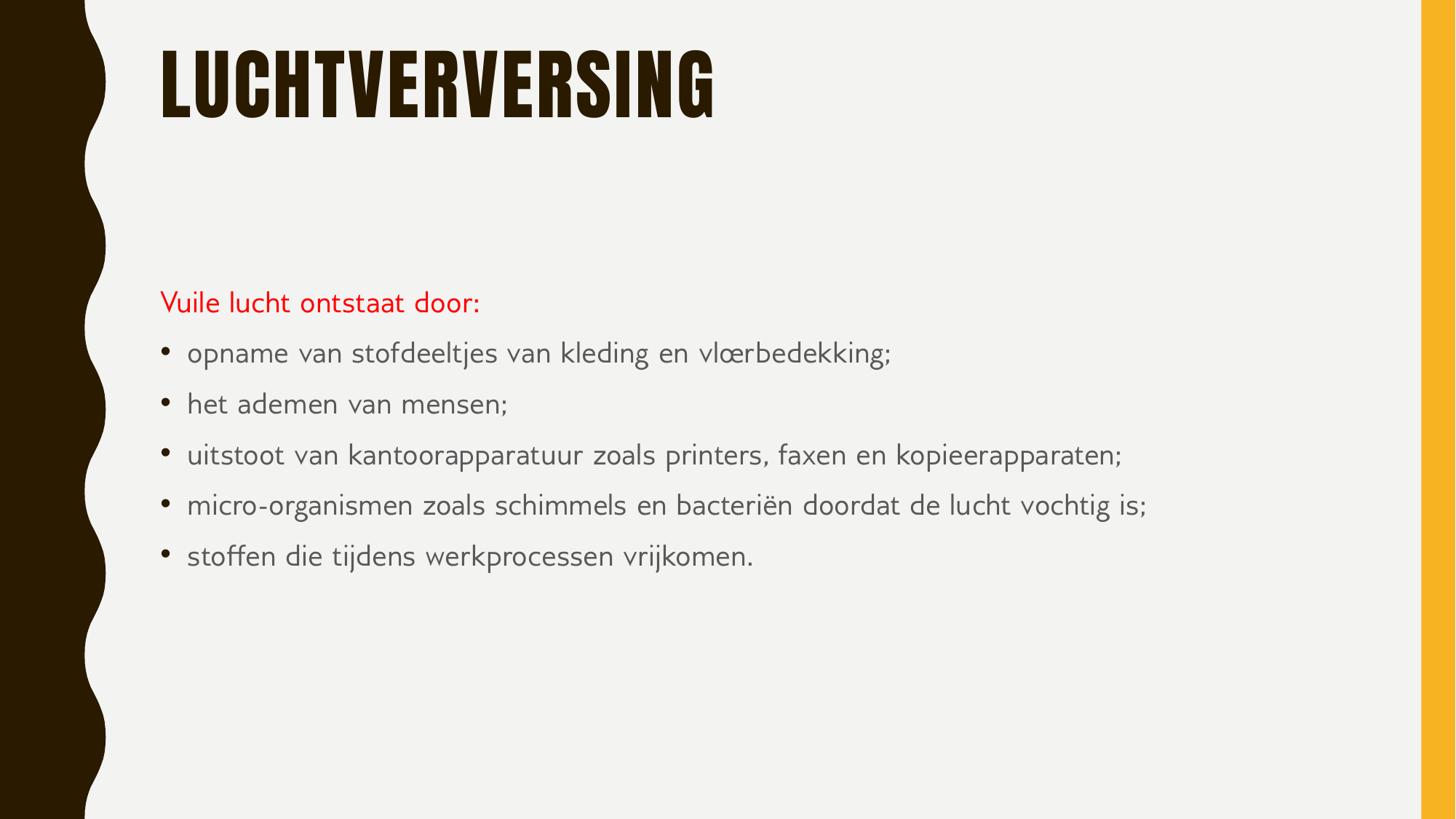

# Luchtverversing
Vuile lucht ontstaat door:
opname van stofdeeltjes van kleding en vloerbedekking;
het ademen van mensen;
uitstoot van kantoorapparatuur zoals printers, faxen en kopieerapparaten;
micro-organismen zoals schimmels en bacteriën doordat de lucht vochtig is;
stoffen die tijdens werkprocessen vrijkomen.